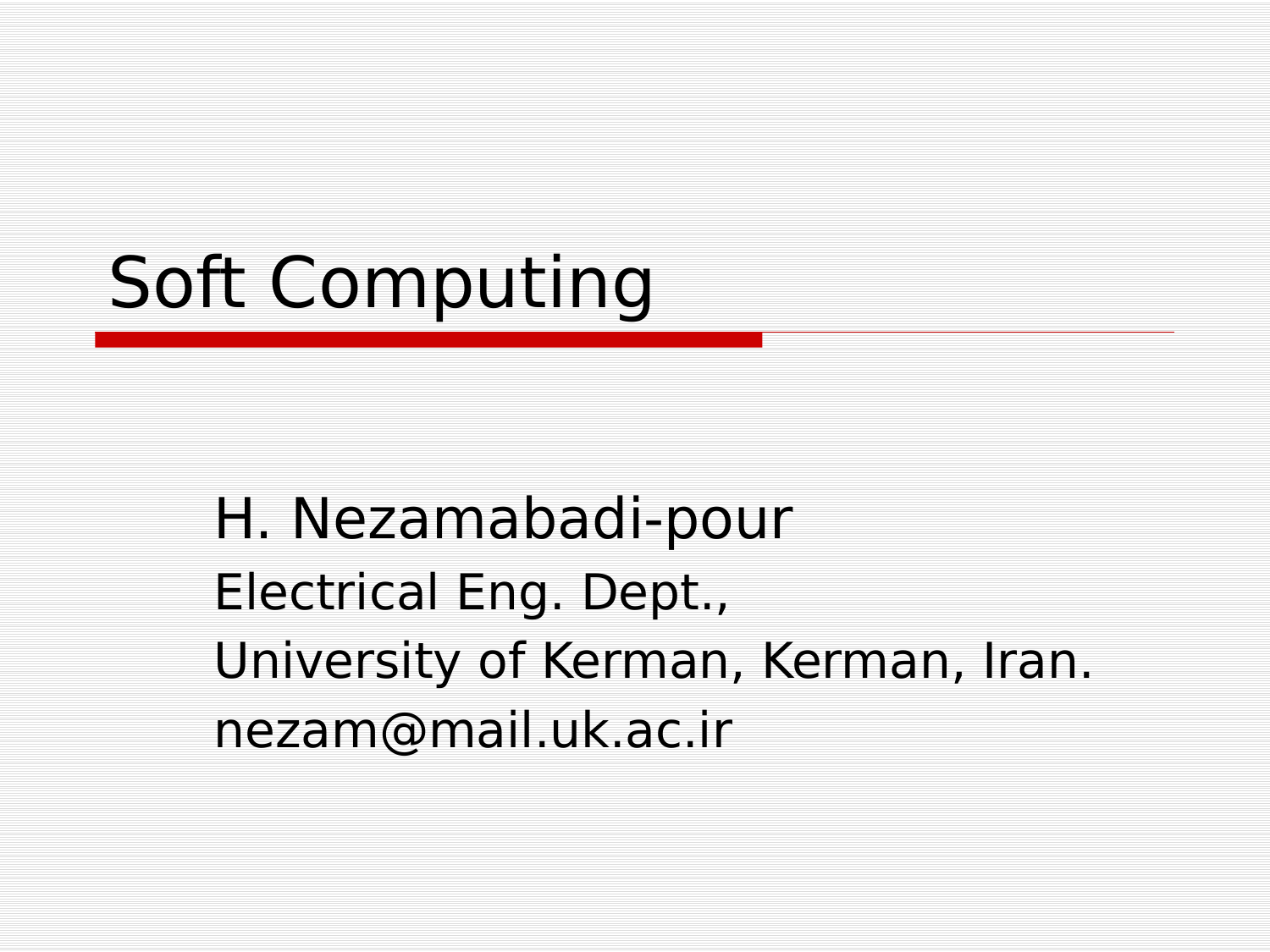

# Soft Computing
H. Nezamabadi-pour
Electrical Eng. Dept.,
University of Kerman, Kerman, Iran.
nezam@mail.uk.ac.ir